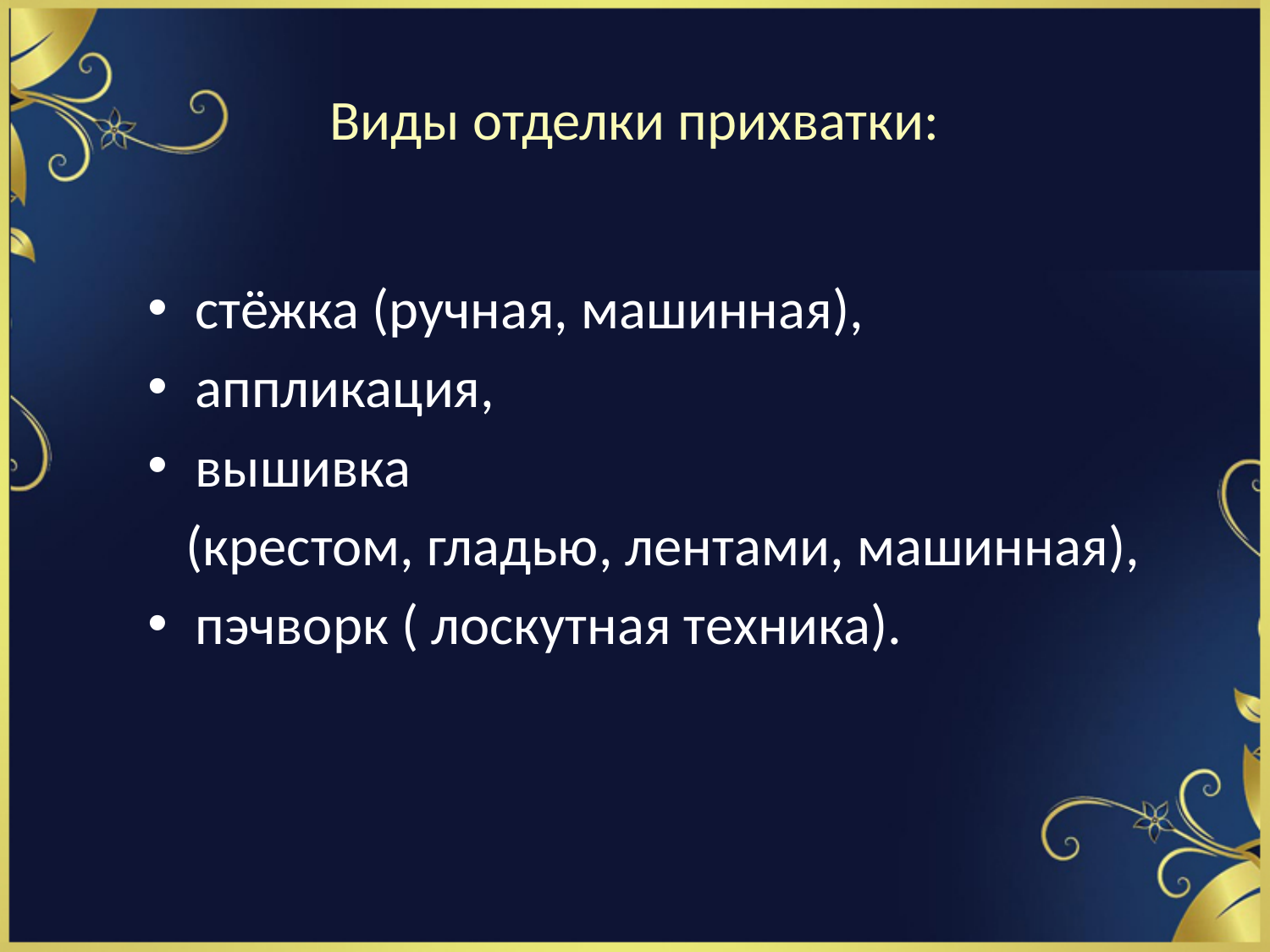

# Виды отделки прихватки:
стёжка (ручная, машинная),
аппликация,
вышивка
   (крестом, гладью, лентами, машинная),
пэчворк ( лоскутная техника).